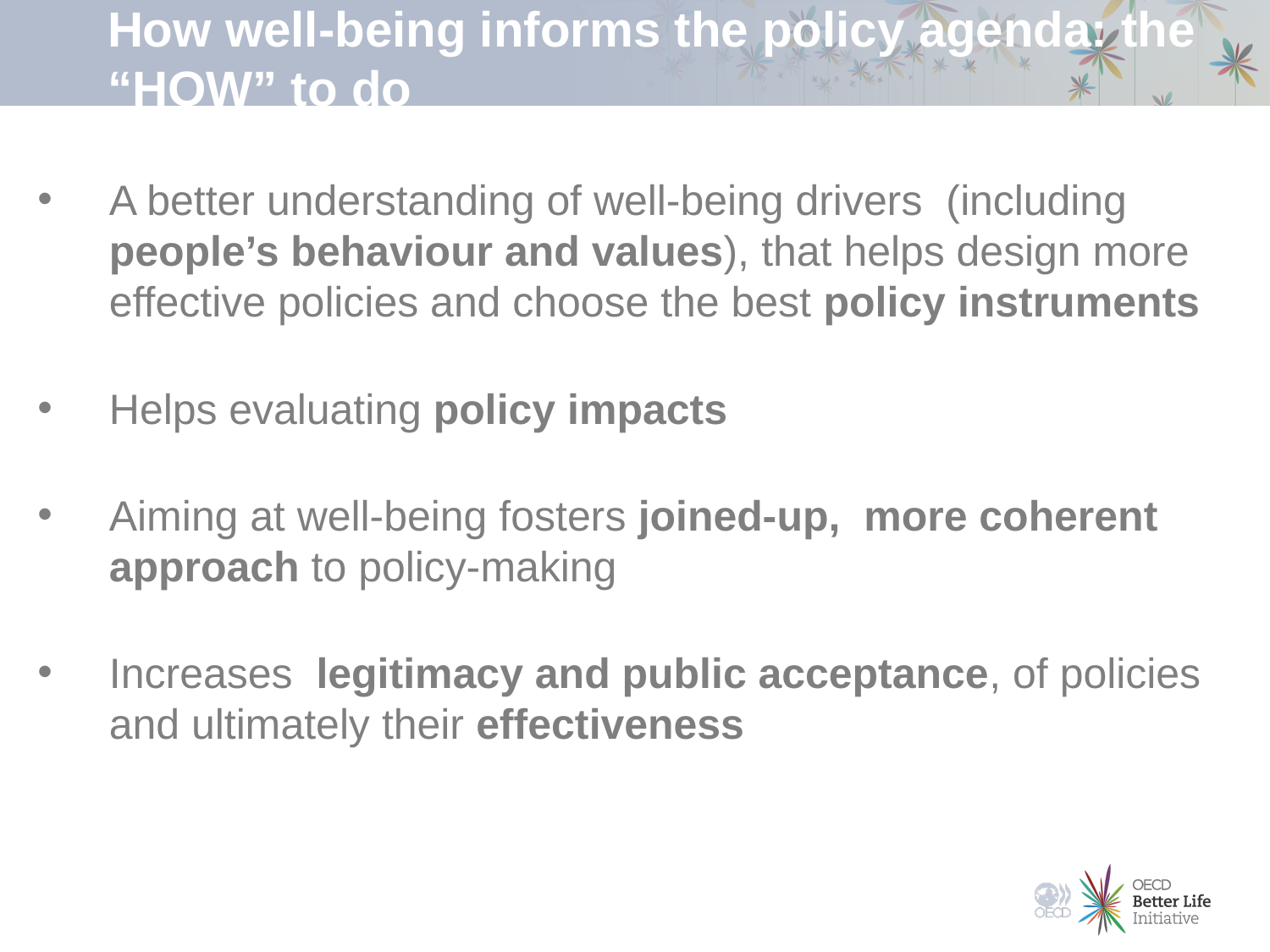

# How well-being informs the policy agenda: the “HOW” to do

A better understanding of well-being drivers  (including people’s behaviour and values), that helps design more effective policies and choose the best policy instruments

Helps evaluating policy impacts

Aiming at well-being fosters joined-up,  more coherent approach to policy-making

Increases  legitimacy and public acceptance, of policies and ultimately their effectiveness

30